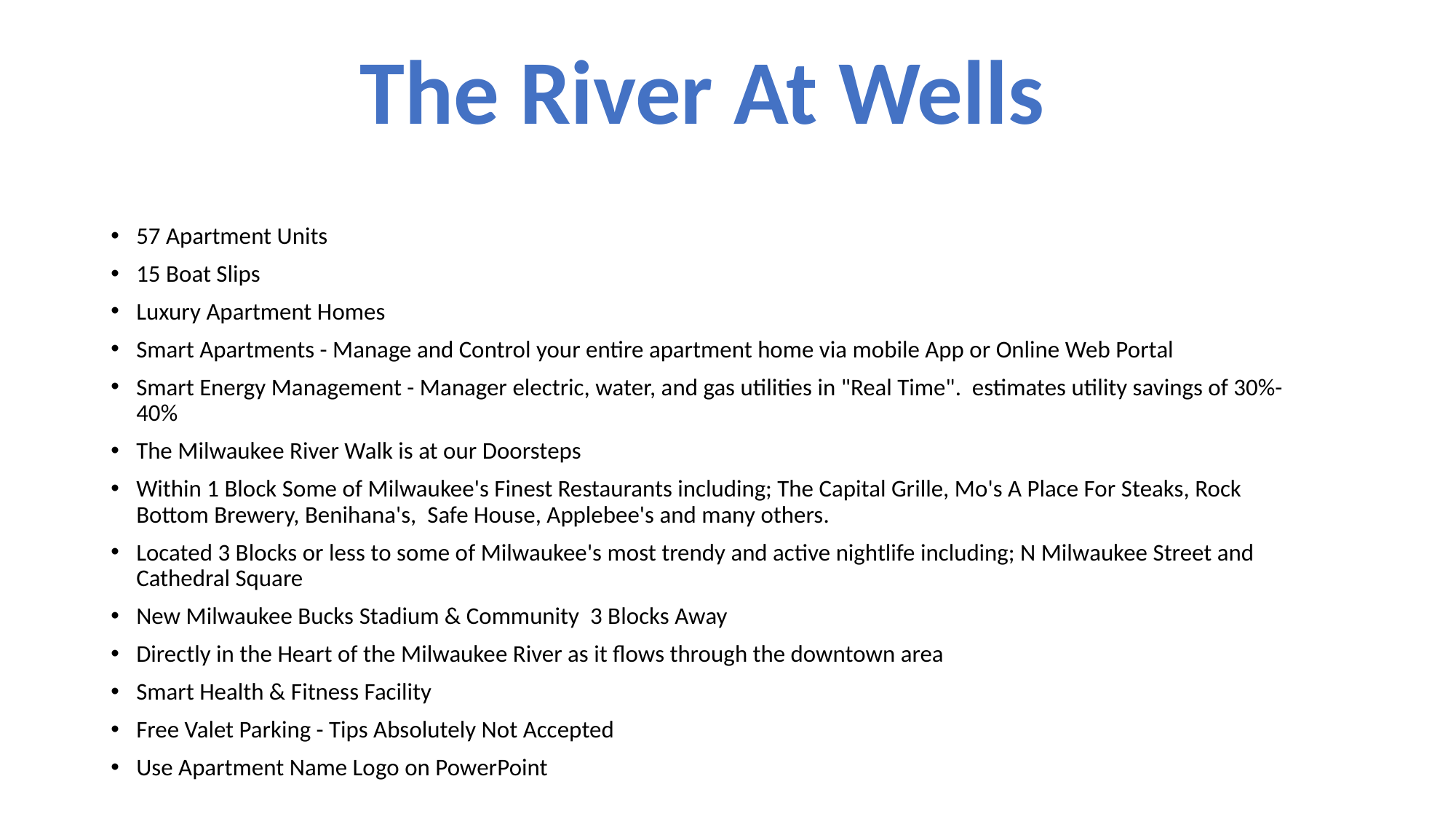

The River At Wells
57 Apartment Units
15 Boat Slips
Luxury Apartment Homes
Smart Apartments - Manage and Control your entire apartment home via mobile App or Online Web Portal
Smart Energy Management - Manager electric, water, and gas utilities in "Real Time".  estimates utility savings of 30%-40%
The Milwaukee River Walk is at our Doorsteps
Within 1 Block Some of Milwaukee's Finest Restaurants including; The Capital Grille, Mo's A Place For Steaks, Rock Bottom Brewery, Benihana's,  Safe House, Applebee's and many others.
Located 3 Blocks or less to some of Milwaukee's most trendy and active nightlife including; N Milwaukee Street and Cathedral Square
New Milwaukee Bucks Stadium & Community  3 Blocks Away
Directly in the Heart of the Milwaukee River as it flows through the downtown area
Smart Health & Fitness Facility
Free Valet Parking - Tips Absolutely Not Accepted
Use Apartment Name Logo on PowerPoint